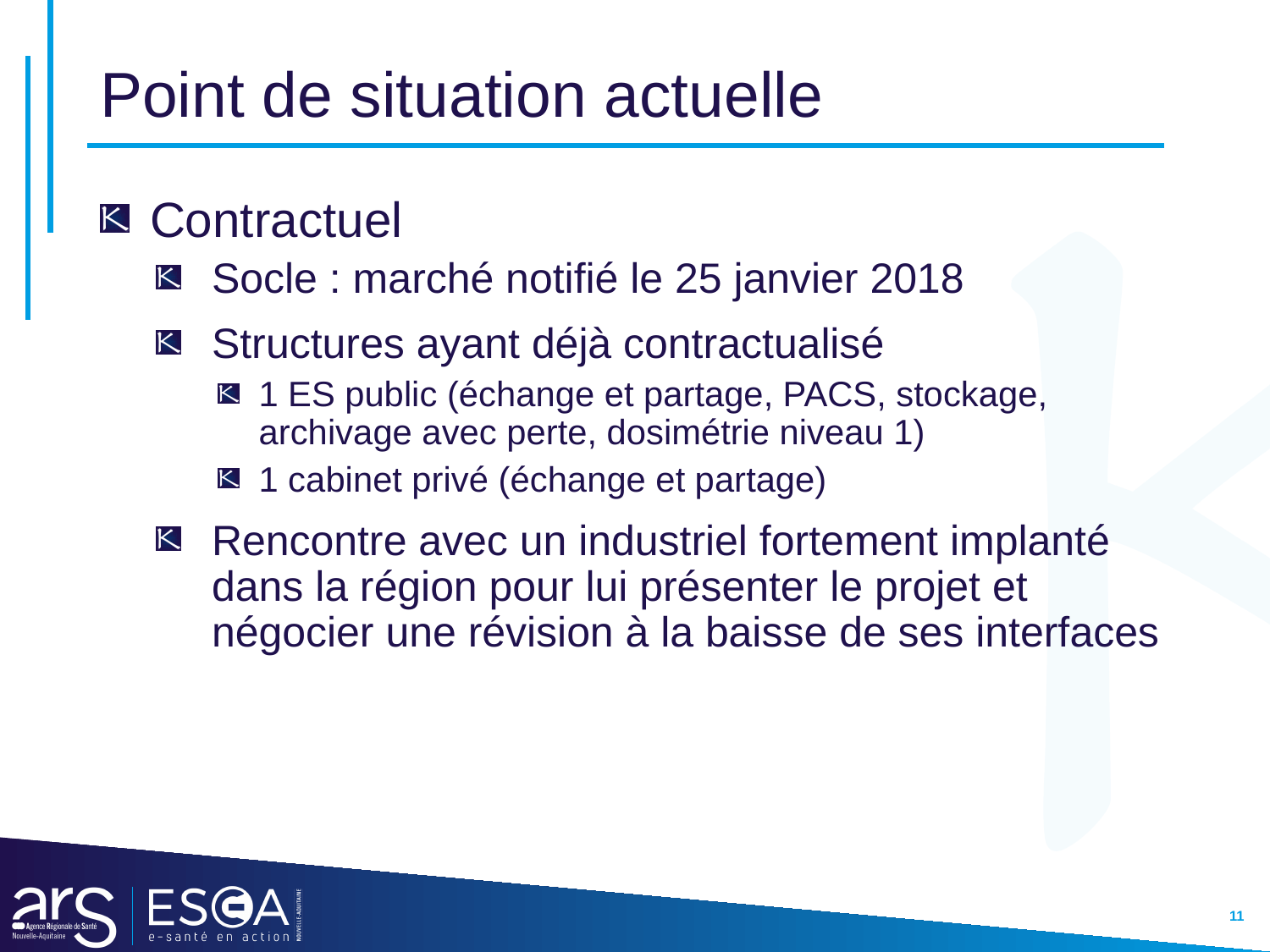

# Point de situation actuelle
Contractuel
Socle : marché notifié le 25 janvier 2018
Structures ayant déjà contractualisé
1 ES public (échange et partage, PACS, stockage, archivage avec perte, dosimétrie niveau 1)
1 cabinet privé (échange et partage)
Rencontre avec un industriel fortement implanté dans la région pour lui présenter le projet et négocier une révision à la baisse de ses interfaces
11